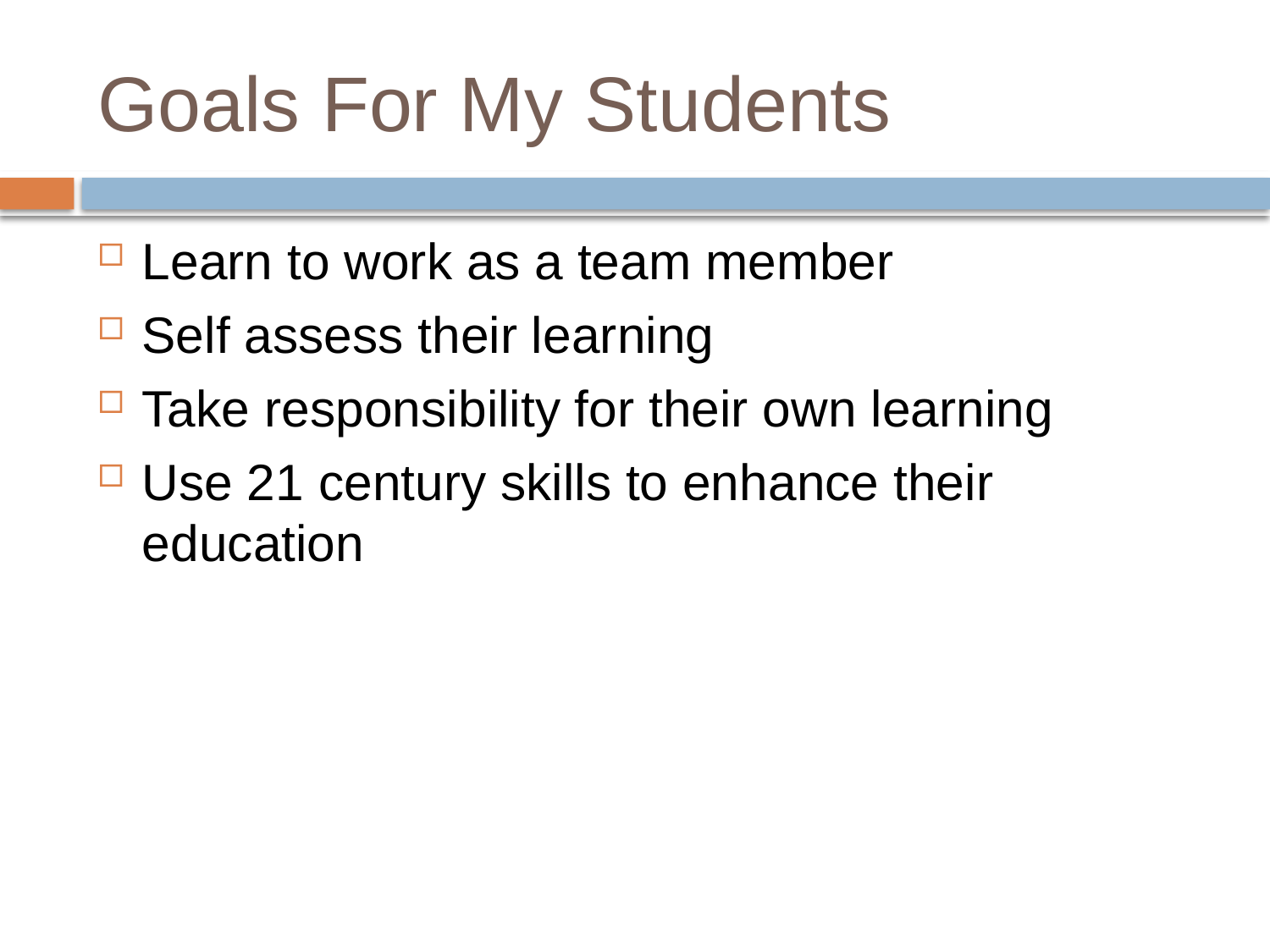

# Goals For My Students
Learn to work as a team member
Self assess their learning
Take responsibility for their own learning
Use 21 century skills to enhance their education